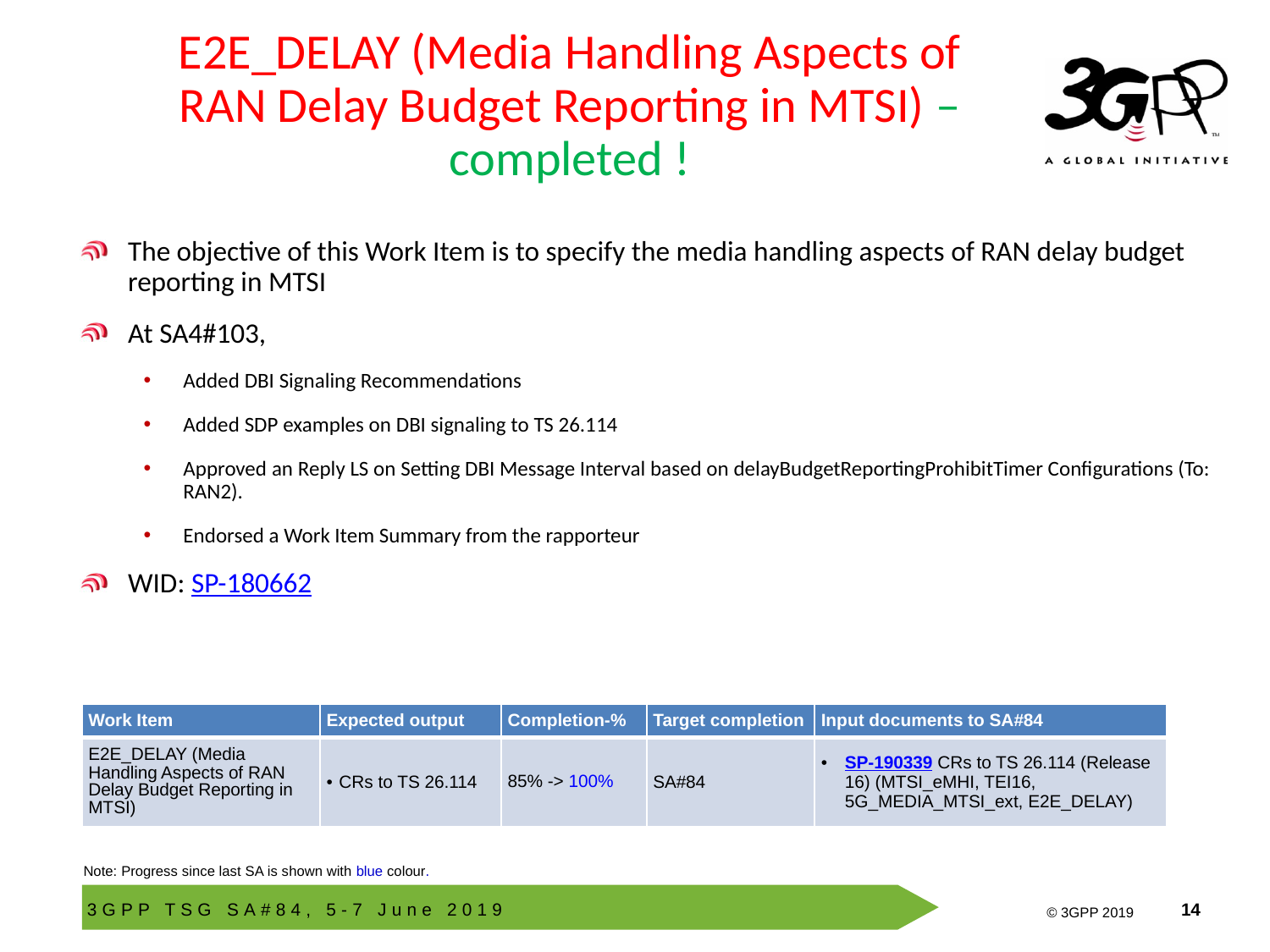

# E2E_DELAY (Media Handling Aspects of RAN Delay Budget Reporting in MTSI) – completed !
The objective of this Work Item is to specify the media handling aspects of RAN delay budget reporting in MTSI
At SA4#103,
Added DBI Signaling Recommendations
Added SDP examples on DBI signaling to TS 26.114
Approved an Reply LS on Setting DBI Message Interval based on delayBudgetReportingProhibitTimer Configurations (To: RAN2).
Endorsed a Work Item Summary from the rapporteur
WID: SP-180662
| Work Item | Expected output | Completion-% | Target completion | Input documents to SA#84 |
| --- | --- | --- | --- | --- |
| E2E\_DELAY (Media Handling Aspects of RAN Delay Budget Reporting in MTSI) | CRs to TS 26.114 | 85% -> 100% | SA#84 | SP-190339 CRs to TS 26.114 (Release 16) (MTSI\_eMHI, TEI16, 5G\_MEDIA\_MTSI\_ext, E2E\_DELAY) |
Note: Progress since last SA is shown with blue colour.